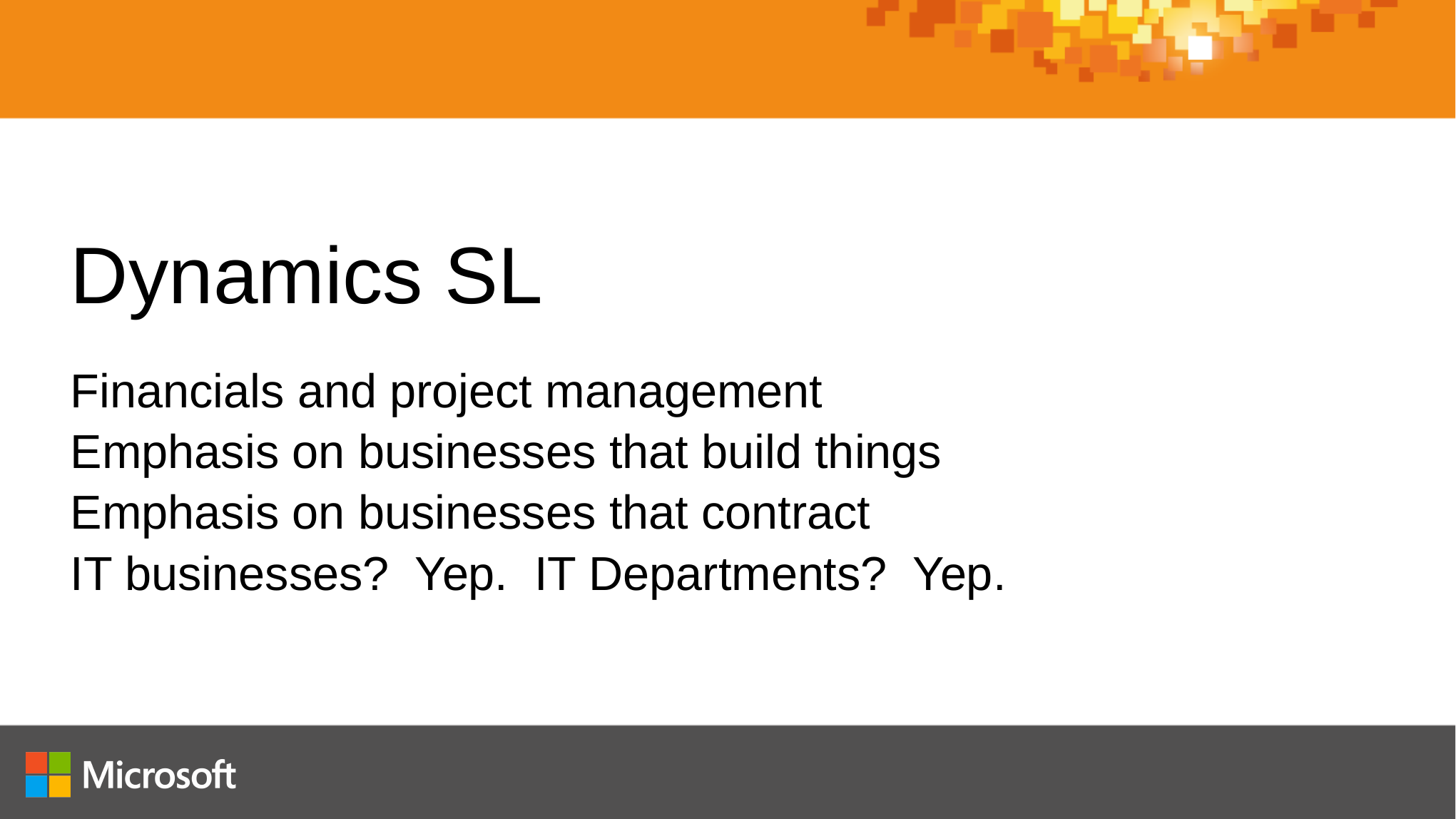

Dynamics SL
Financials and project management
Emphasis on businesses that build things
Emphasis on businesses that contract
IT businesses?  Yep.  IT Departments?  Yep.